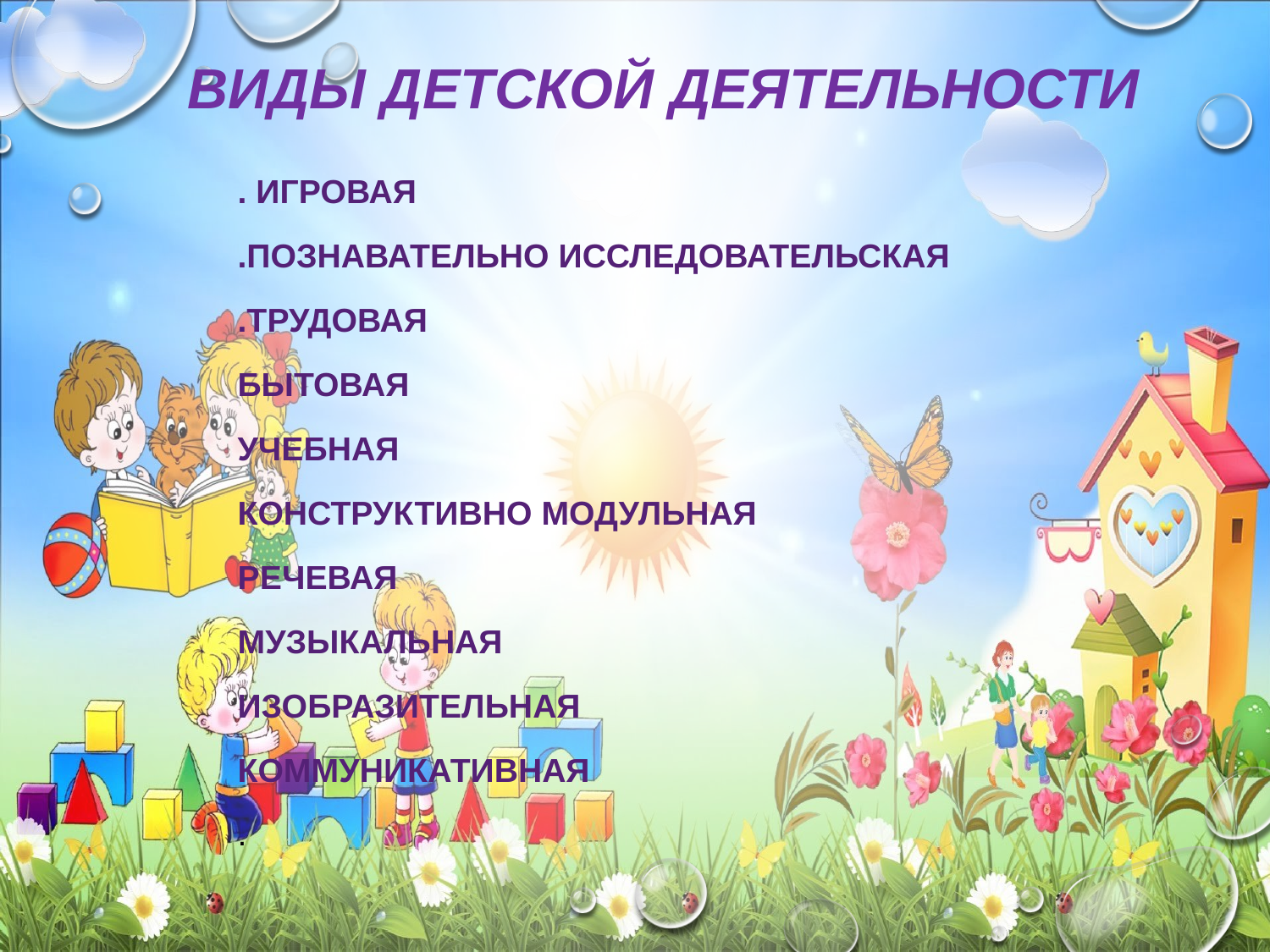

# Виды детской деятельности
. Игровая
.Познавательно исследовательская
.трудовая
Бытовая
Учебная
Конструктивно модульная
Речевая
Музыкальная
Изобразительная
коммуникативная
.